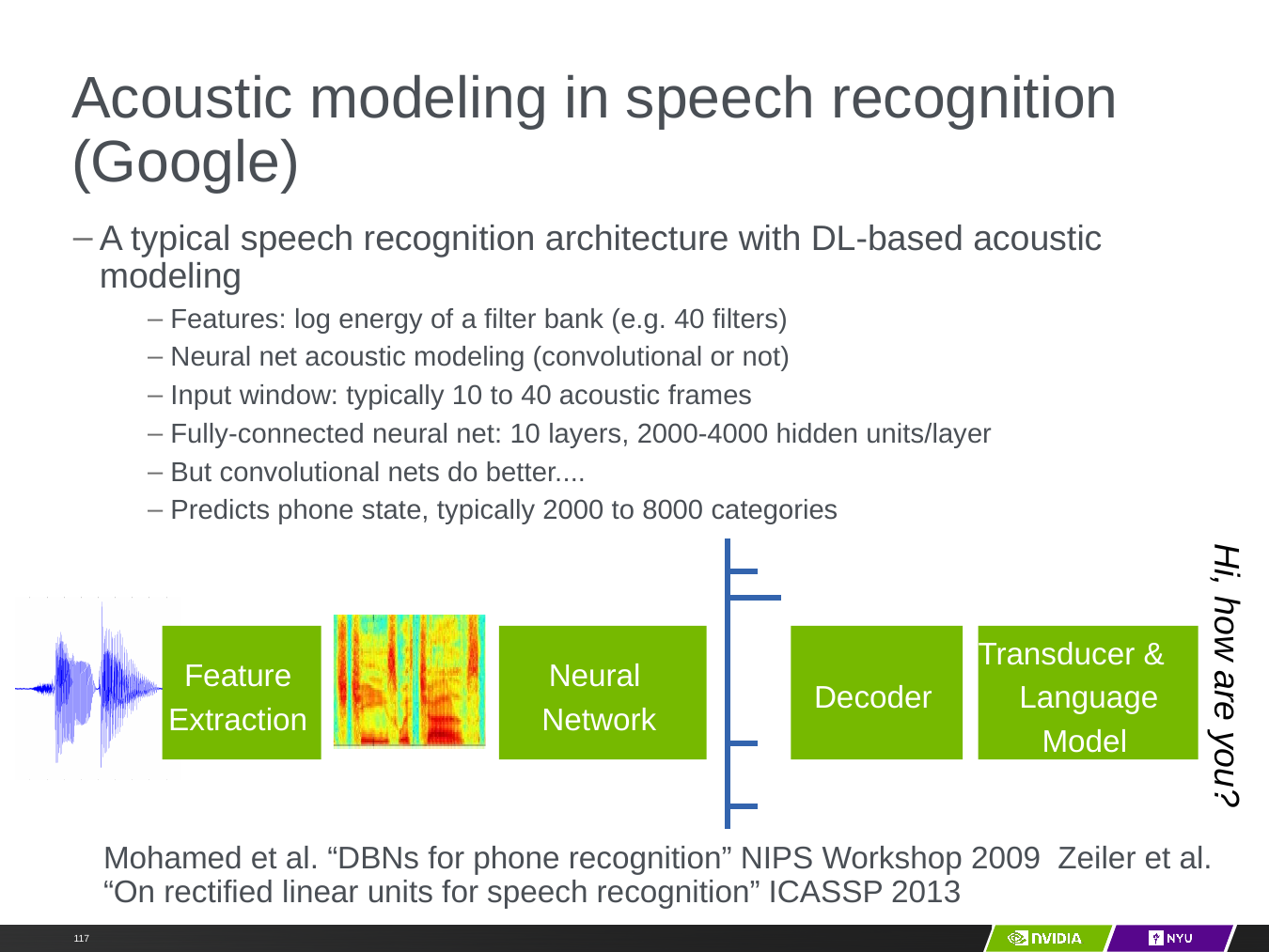

# Acoustic modeling in speech recognition (Google)
Y LeCun
A typical speech recognition architecture with DL-based acoustic modeling
Features: log energy of a filter bank (e.g. 40 filters)
Neural net acoustic modeling (convolutional or not)
Input window: typically 10 to 40 acoustic frames
Fully-connected neural net: 10 layers, 2000-4000 hidden units/layer
But convolutional nets do better....
Predicts phone state, typically 2000 to 8000 categories

Hi, how are you?

Feature Extraction
Neural  Network
Decoder
Transducer &      Language  Model

Mohamed et al. “DBNs for phone recognition” NIPS Workshop 2009  Zeiler et al. “On rectified linear units for speech recognition” ICASSP 2013